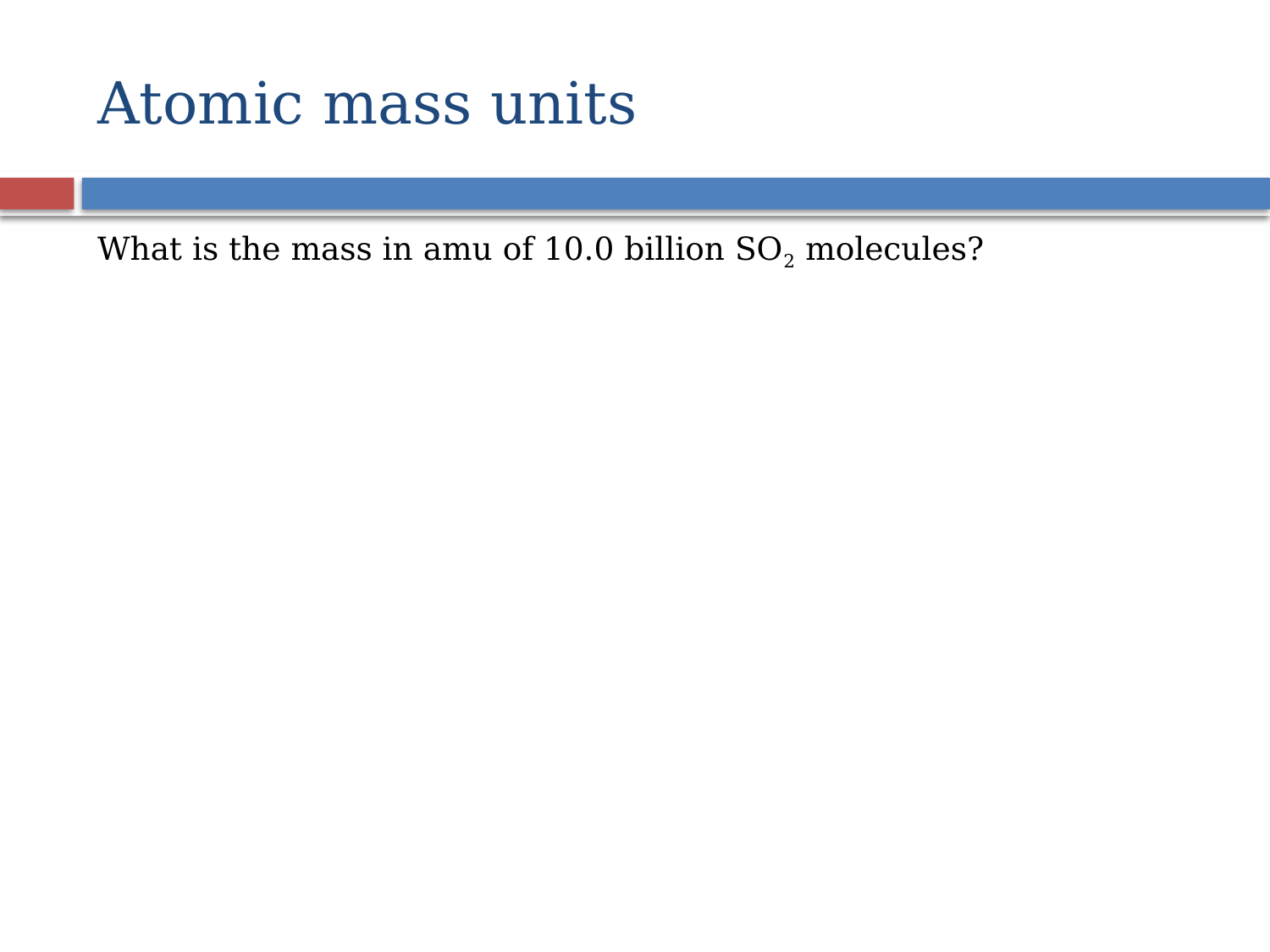

# Atomic mass units
What is the mass in amu of 10.0 billion SO2 molecules?